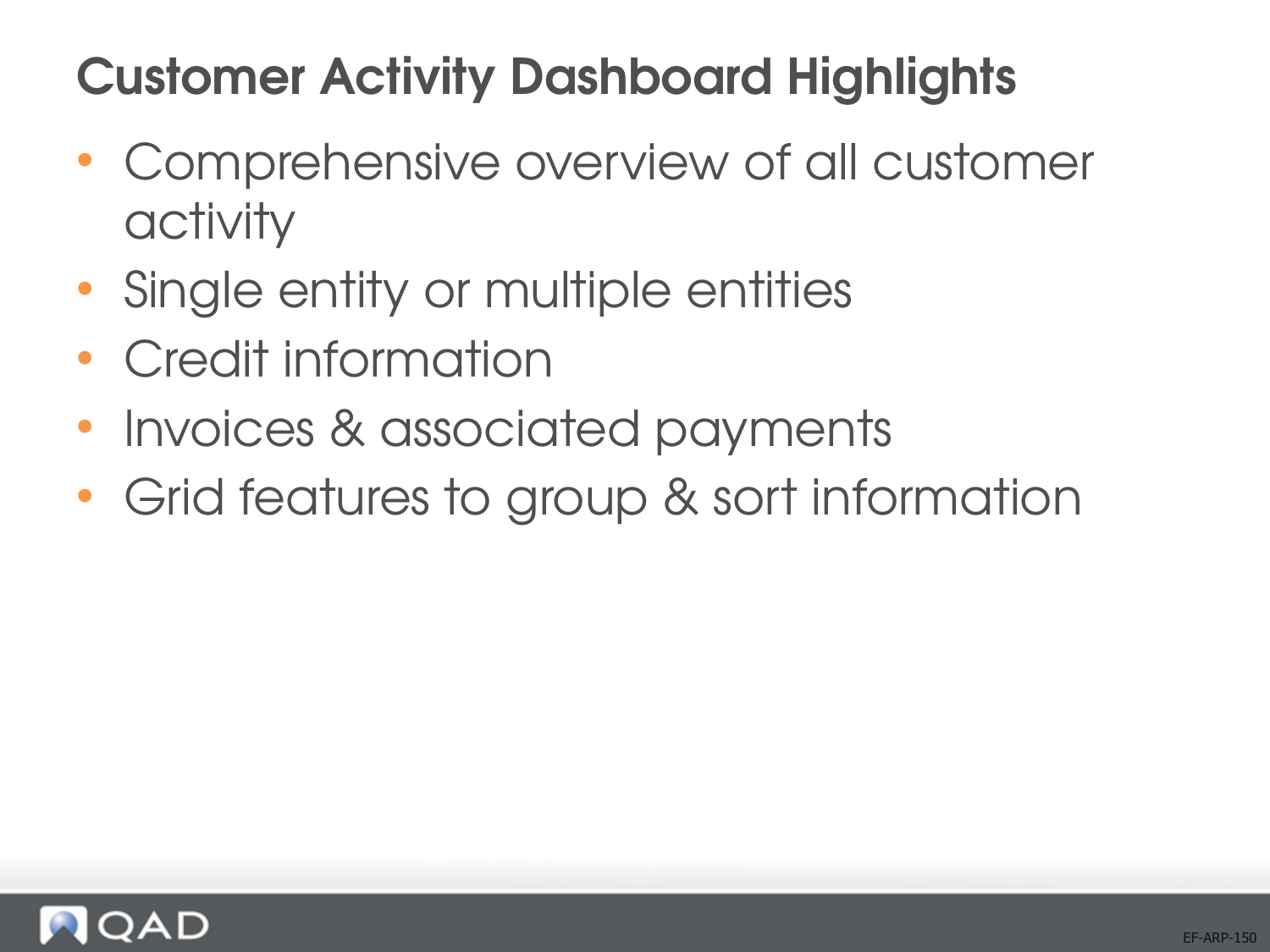

# Customer Activity Dashboard Highlights
Comprehensive overview of all customer activity
Single entity or multiple entities
Credit information
Invoices & associated payments
Grid features to group & sort information

EF-ARP-150